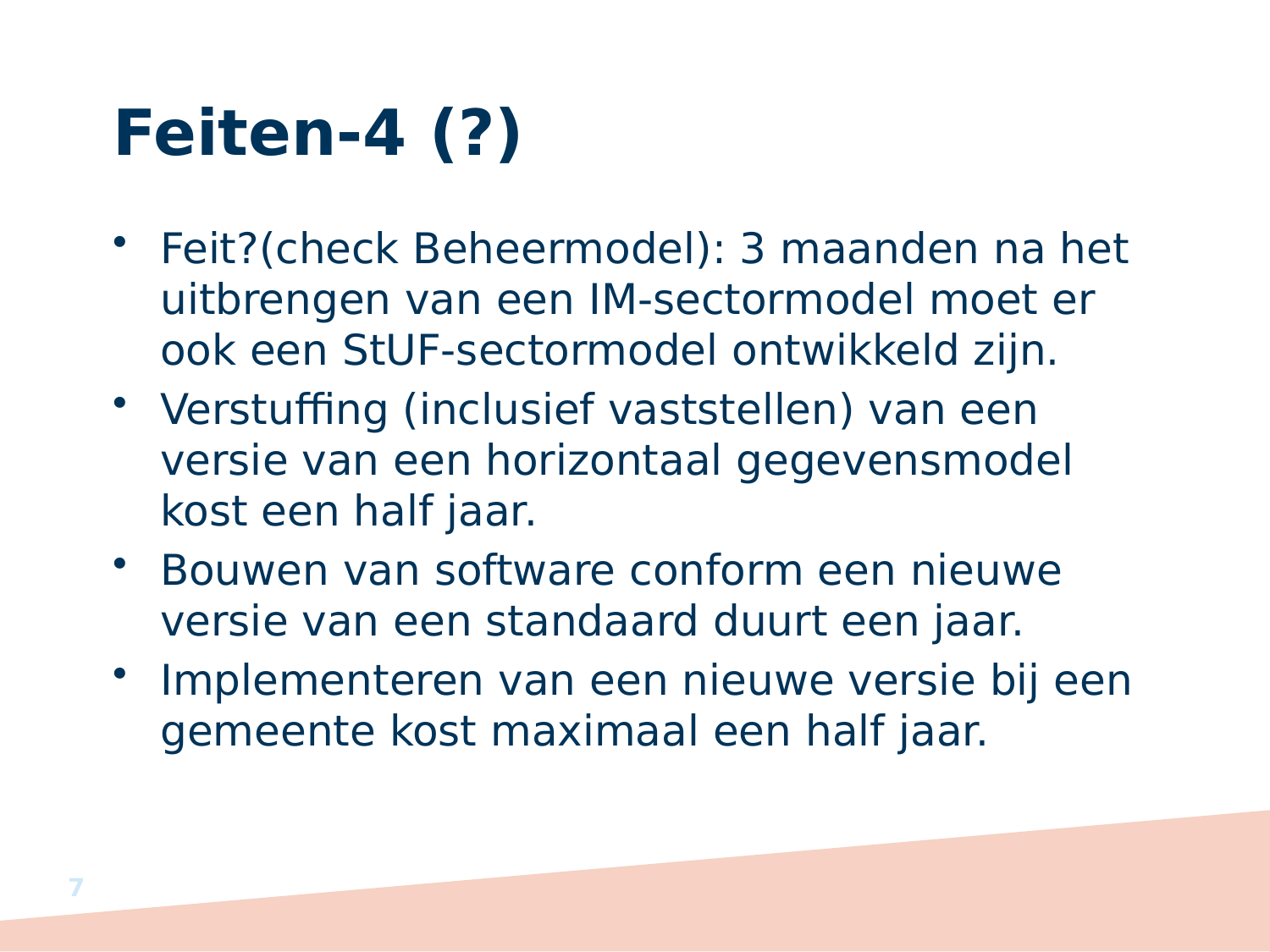

# Feiten-4 (?)
Feit?(check Beheermodel): 3 maanden na het uitbrengen van een IM-sectormodel moet er ook een StUF-sectormodel ontwikkeld zijn.
Verstuffing (inclusief vaststellen) van een versie van een horizontaal gegevensmodel kost een half jaar.
Bouwen van software conform een nieuwe versie van een standaard duurt een jaar.
Implementeren van een nieuwe versie bij een gemeente kost maximaal een half jaar.

7